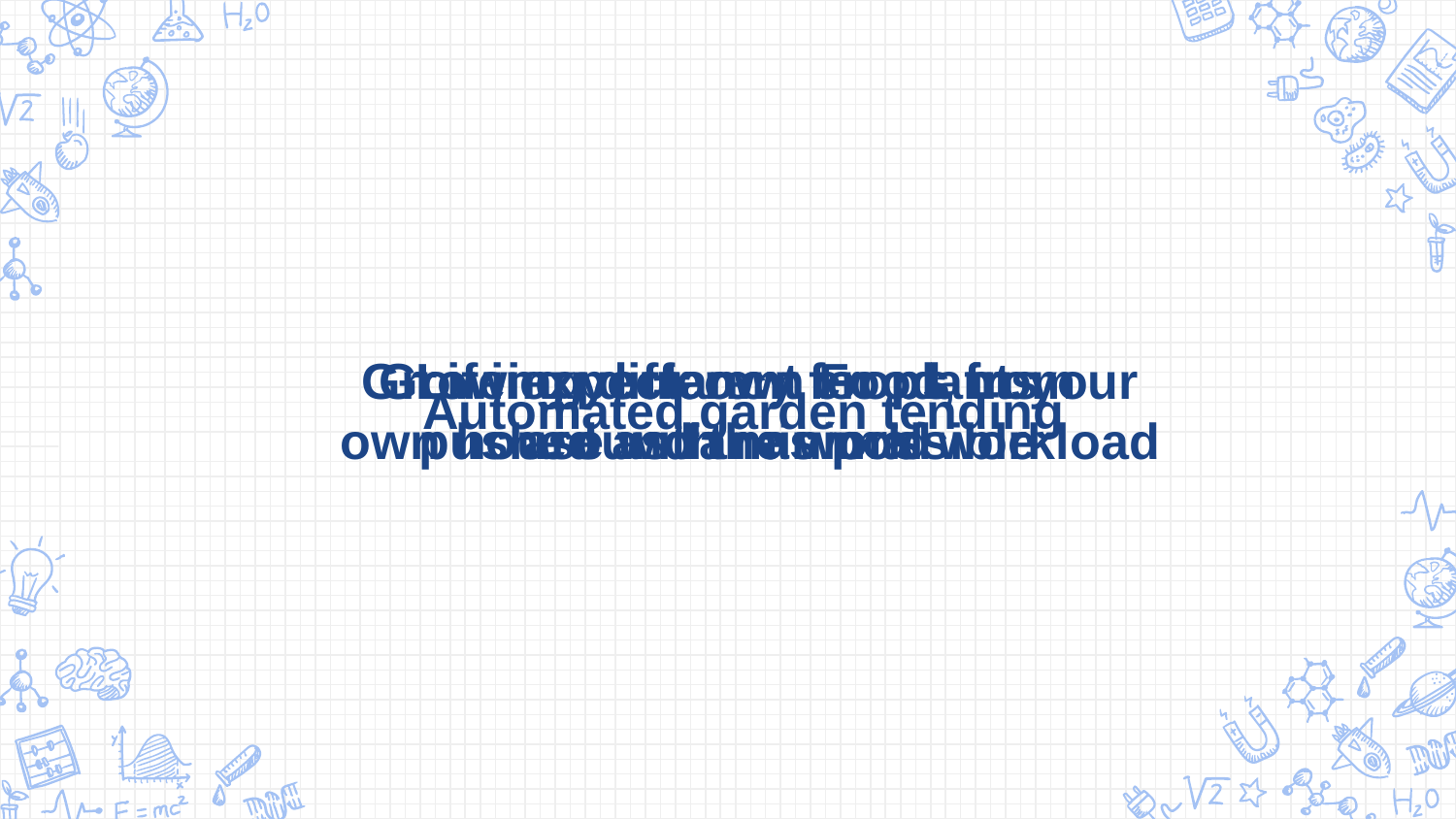

Growing your own Food, in your own house with minimal workload
Life expectancy for plants pushed as far as possible
Growing different crops from around the world
Automated garden tending